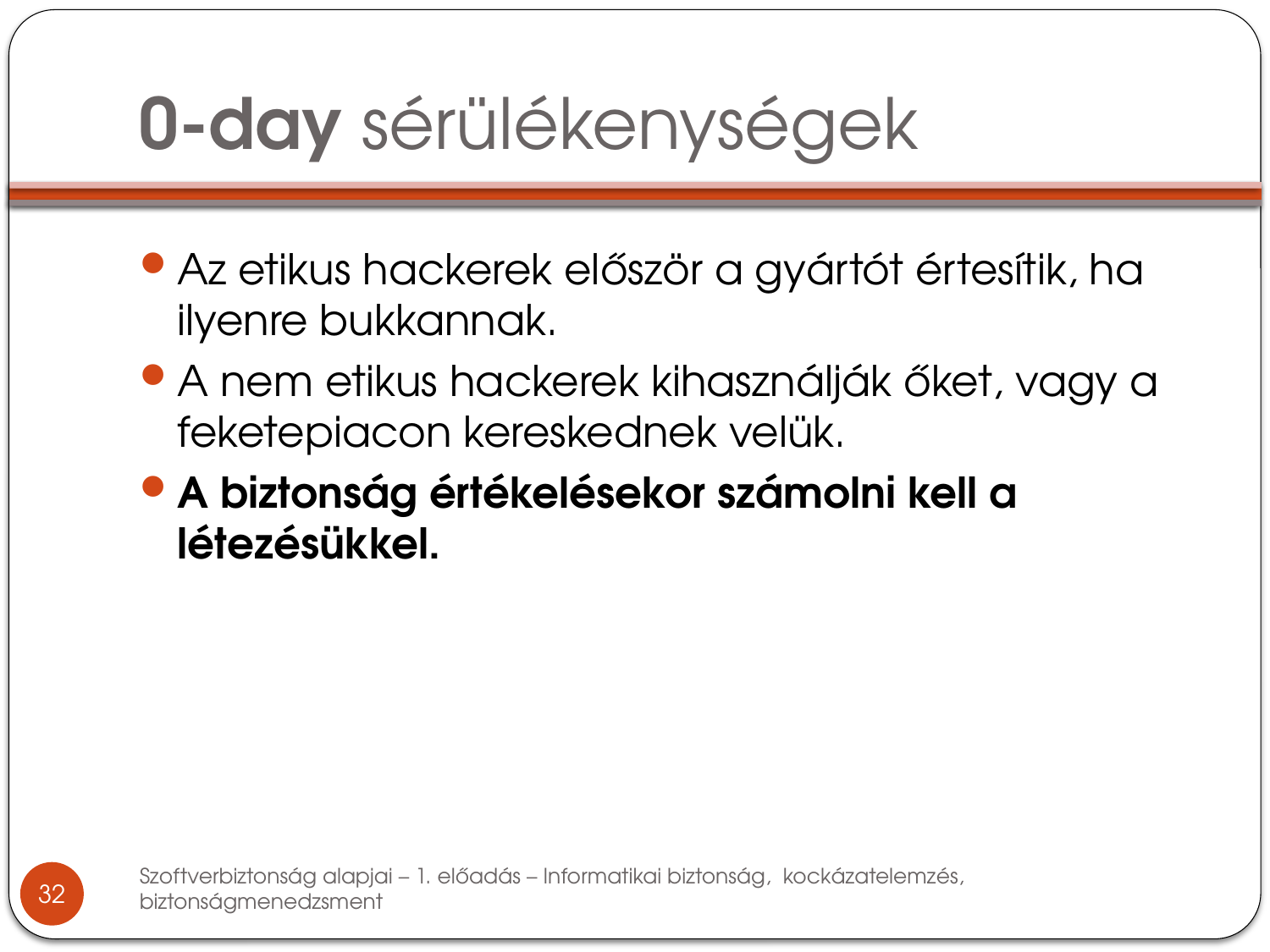

# 0-day sérülékenységek
Az etikus hackerek először a gyártót értesítik, ha ilyenre bukkannak.
A nem etikus hackerek kihasználják őket, vagy a feketepiacon kereskednek velük.
A biztonság értékelésekor számolni kell a létezésükkel.

Szoftverbiztonság alapjai – 1. előadás – Informatikai biztonság,  kockázatelemzés, biztonságmenedzsment
32